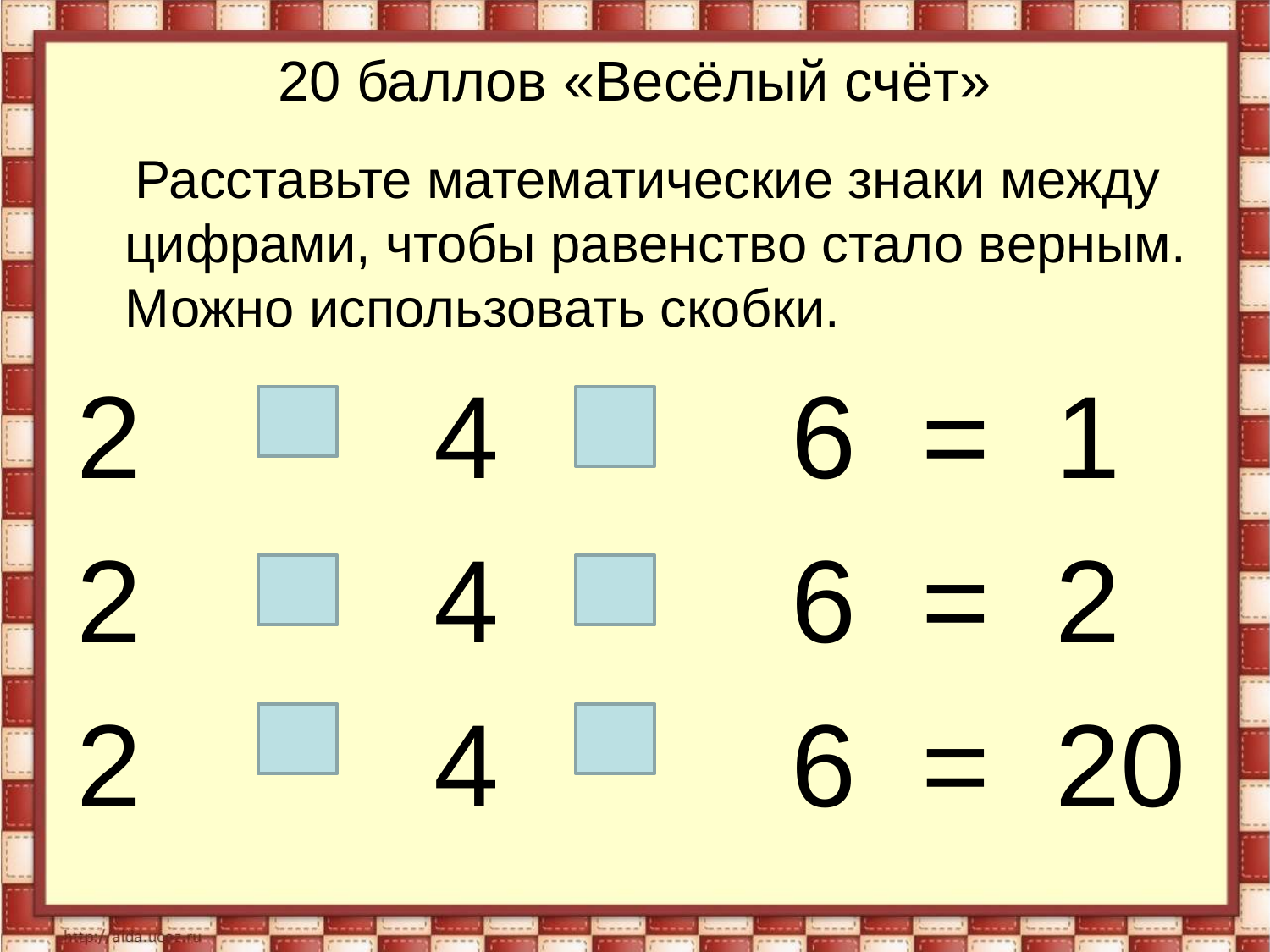

# 20 баллов «Весёлый счёт»
    Расставьте математические знаки между цифрами, чтобы равенство стало верным. Можно использовать скобки.
2         4         6  =  1
2         4         6  =  2
2         4         6  =  20